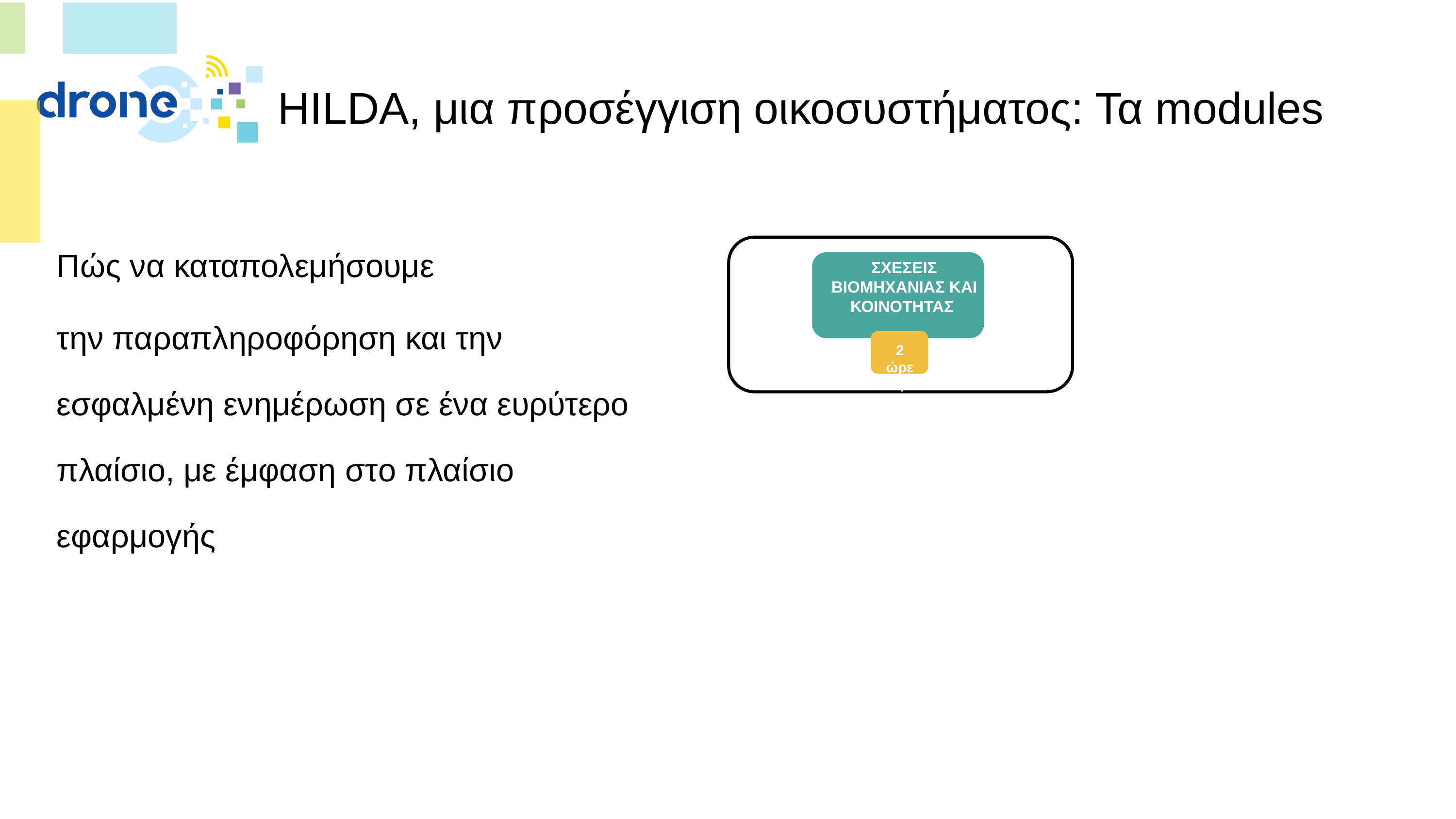

# HILDA, μια προσέγγιση οικοσυστήματος: Τα modules

Πώς να καταπολεμήσουμε
την παραπληροφόρηση και την εσφαλμένη ενημέρωση σε ένα ευρύτερο πλαίσιο, με έμφαση στο πλαίσιο εφαρμογής

ΣΧΕΣΕΙΣ ΒΙΟΜΗΧΑΝΙΑΣ ΚΑΙ ΚΟΙΝΟΤΗΤΑΣ

2 ώρες